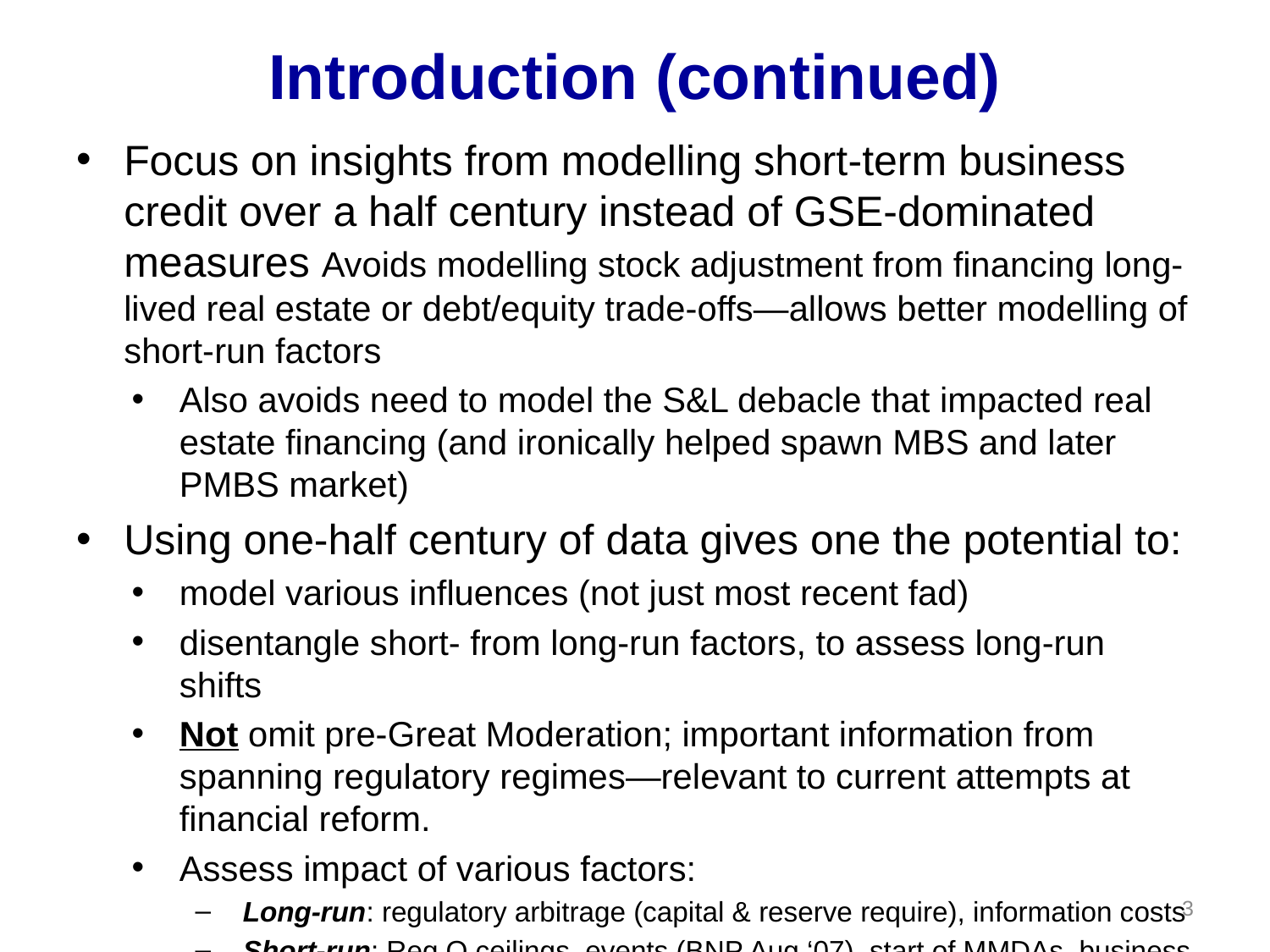

# Introduction (continued)
Focus on insights from modelling short-term business credit over a half century instead of GSE-dominated measures Avoids modelling stock adjustment from financing long-lived real estate or debt/equity trade-offs—allows better modelling of short-run factors
Also avoids need to model the S&L debacle that impacted real estate financing (and ironically helped spawn MBS and later PMBS market)
Using one-half century of data gives one the potential to:
model various influences (not just most recent fad)
disentangle short- from long-run factors, to assess long-run shifts
Not omit pre-Great Moderation; important information from spanning regulatory regimes—relevant to current attempts at financial reform.
Assess impact of various factors:
Long-run: regulatory arbitrage (capital & reserve require), information costs
Short-run: Reg Q ceilings, events (BNP Aug ‘07), start of MMDAs, business cycle, credit controls, and flights to quality
3